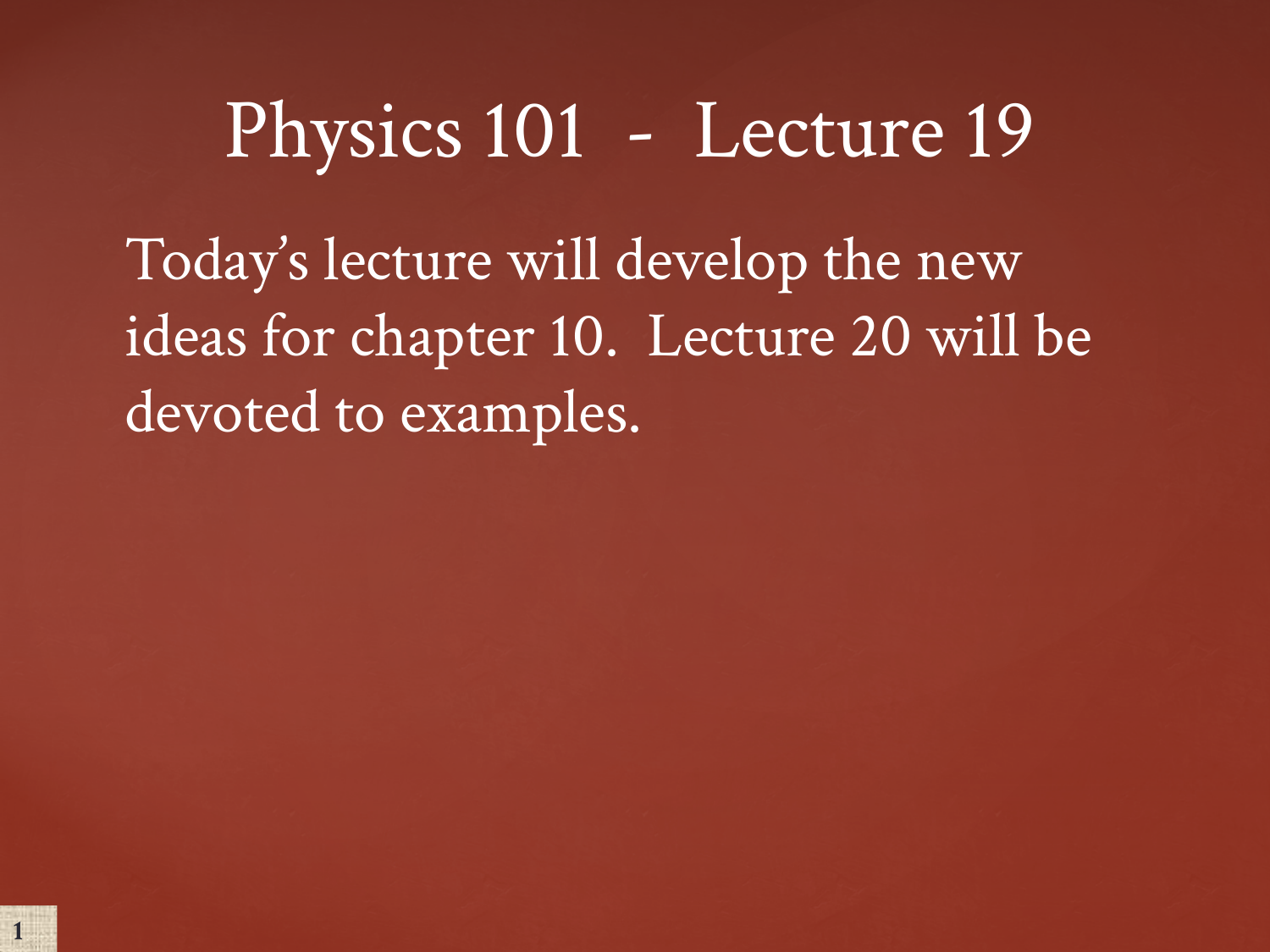

# Physics 101  -  Lecture 19
Today’s lecture will develop the new ideas for chapter 10.  Lecture 20 will be devoted to examples.
1